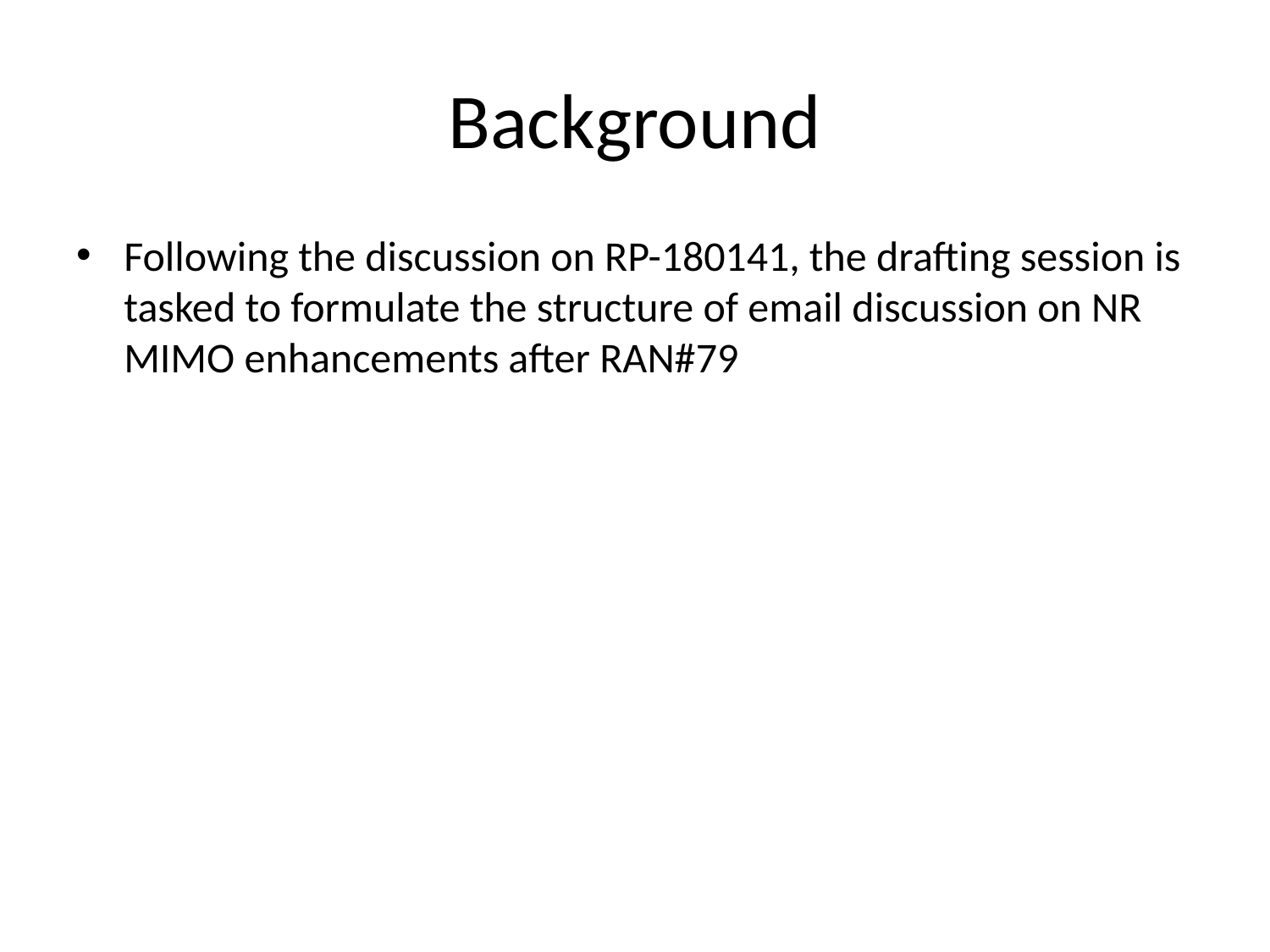

# Background
Following the discussion on RP-180141, the drafting session is tasked to formulate the structure of email discussion on NR MIMO enhancements after RAN#79